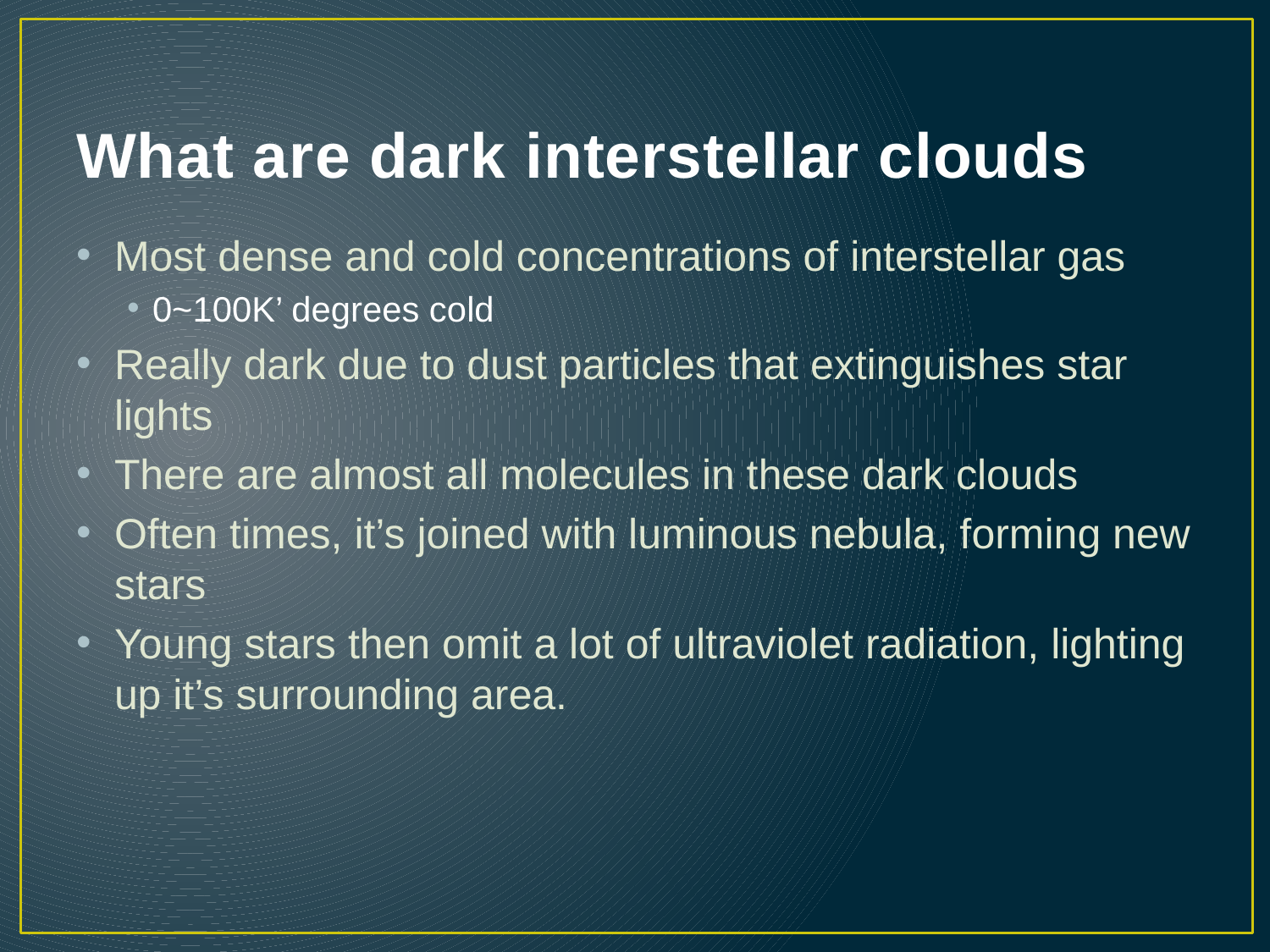

# What are dark interstellar clouds
Most dense and cold concentrations of interstellar gas
0~100K’ degrees cold
Really dark due to dust particles that extinguishes star lights
There are almost all molecules in these dark clouds
Often times, it’s joined with luminous nebula, forming new stars
Young stars then omit a lot of ultraviolet radiation, lighting up it’s surrounding area.